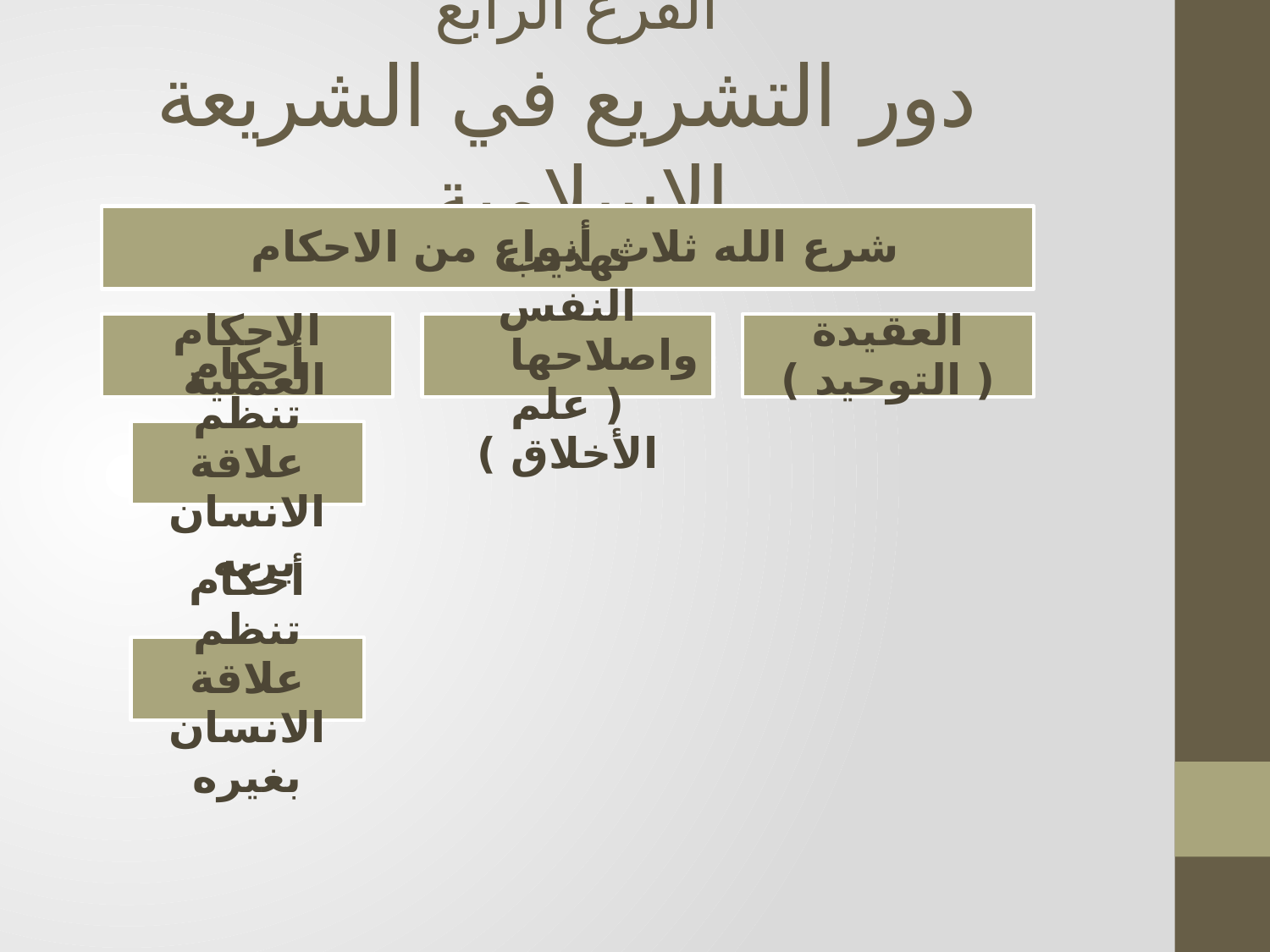

# الفرع الرابع دور التشريع في الشريعة الإسلامية
العقيدة ( التوحيد )